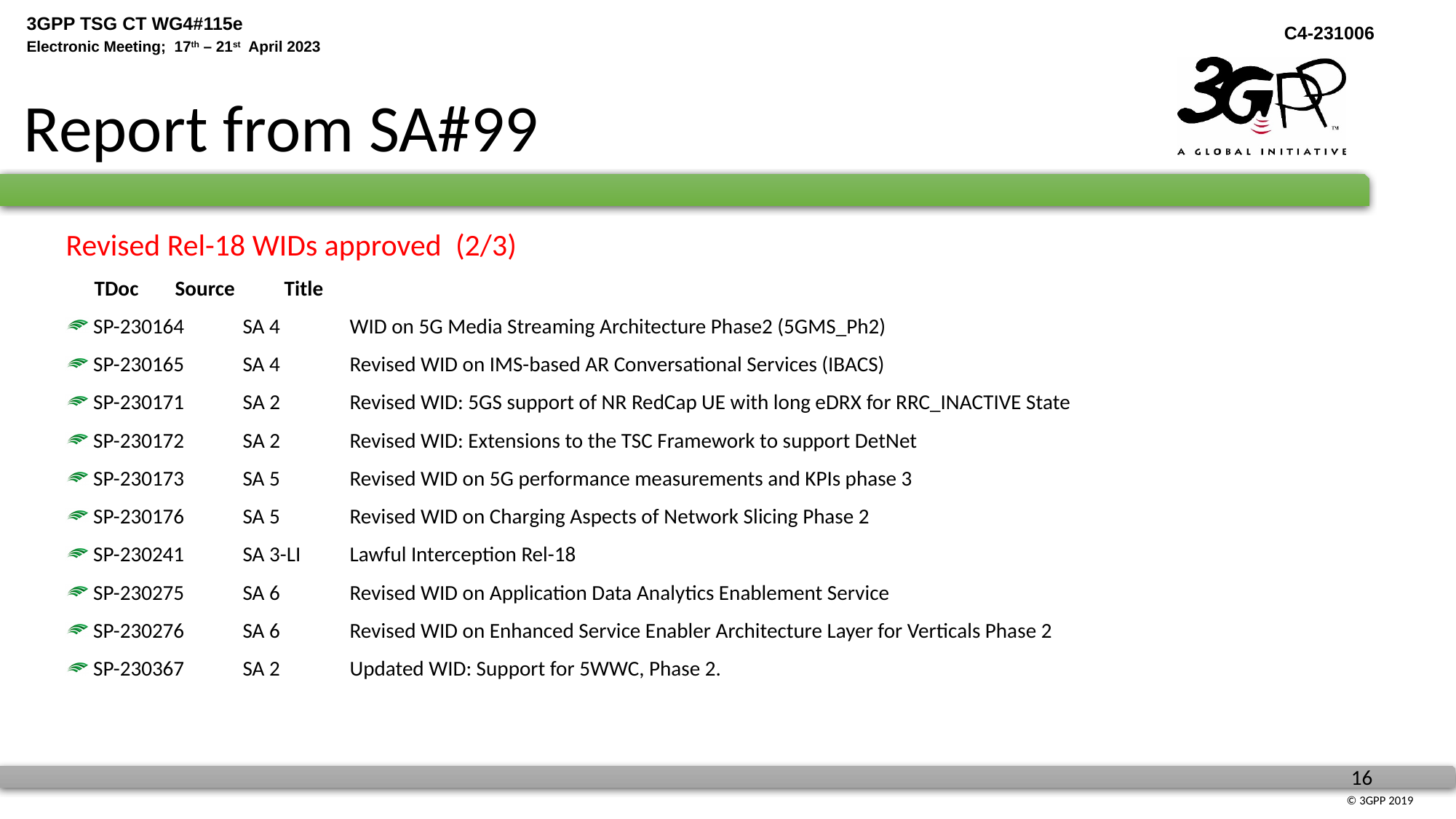

# Report from SA#99
Revised Rel-18 WIDs approved  (2/3)
      TDoc	Source	Title
SP-230164	SA 4	WID on 5G Media Streaming Architecture Phase2 (5GMS_Ph2)
SP-230165	SA 4	Revised WID on IMS-based AR Conversational Services (IBACS)
SP-230171	SA 2	Revised WID: 5GS support of NR RedCap UE with long eDRX for RRC_INACTIVE State
SP-230172	SA 2	Revised WID: Extensions to the TSC Framework to support DetNet
SP-230173	SA 5	Revised WID on 5G performance measurements and KPIs phase 3
SP-230176	SA 5	Revised WID on Charging Aspects of Network Slicing Phase 2
SP-230241	SA 3-LI	Lawful Interception Rel-18
SP-230275	SA 6	Revised WID on Application Data Analytics Enablement Service
SP-230276	SA 6	Revised WID on Enhanced Service Enabler Architecture Layer for Verticals Phase 2
SP-230367	SA 2	Updated WID: Support for 5WWC, Phase 2.